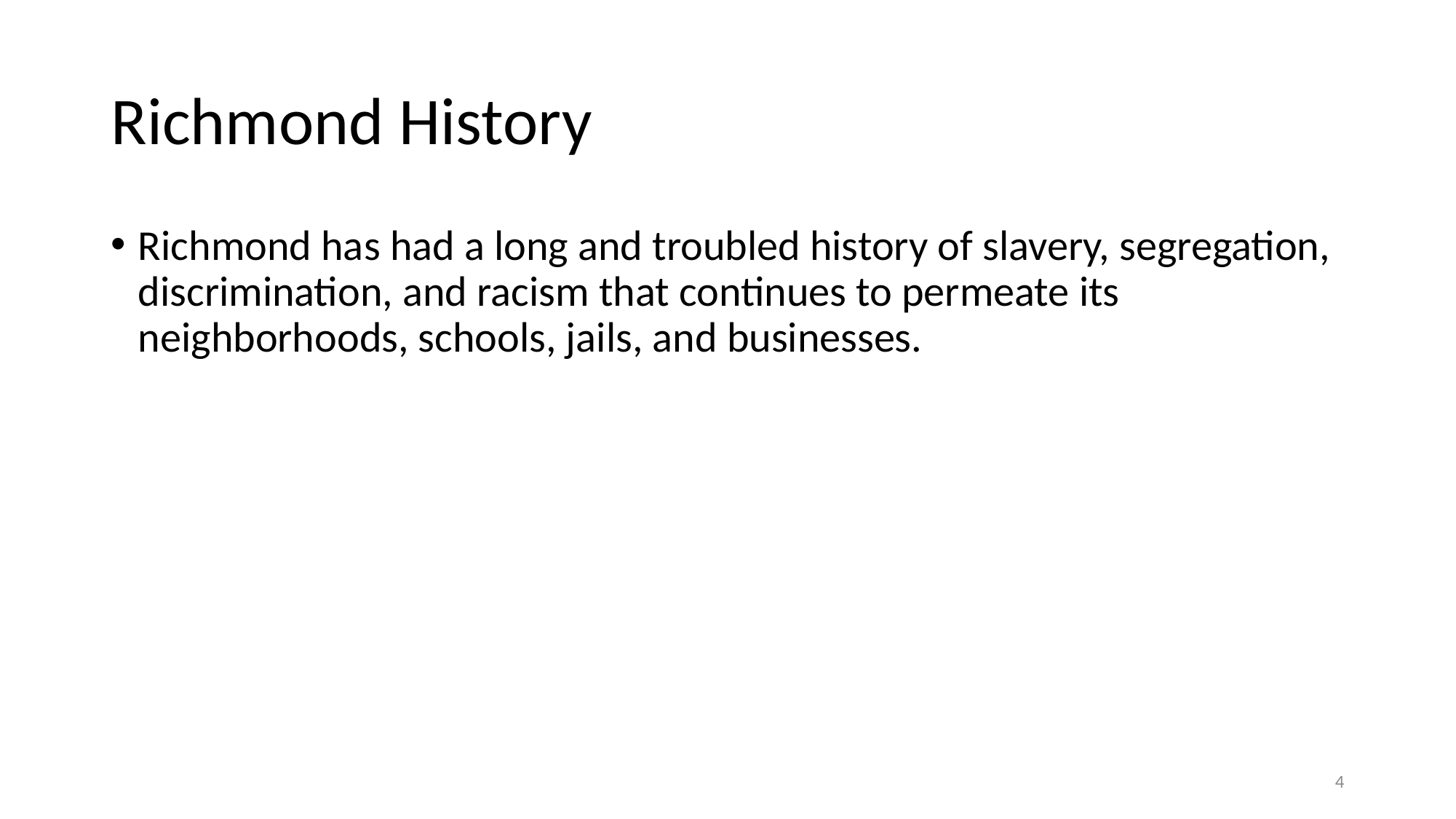

# Richmond History
Richmond has had a long and troubled history of slavery, segregation, discrimination, and racism that continues to permeate its neighborhoods, schools, jails, and businesses.
4